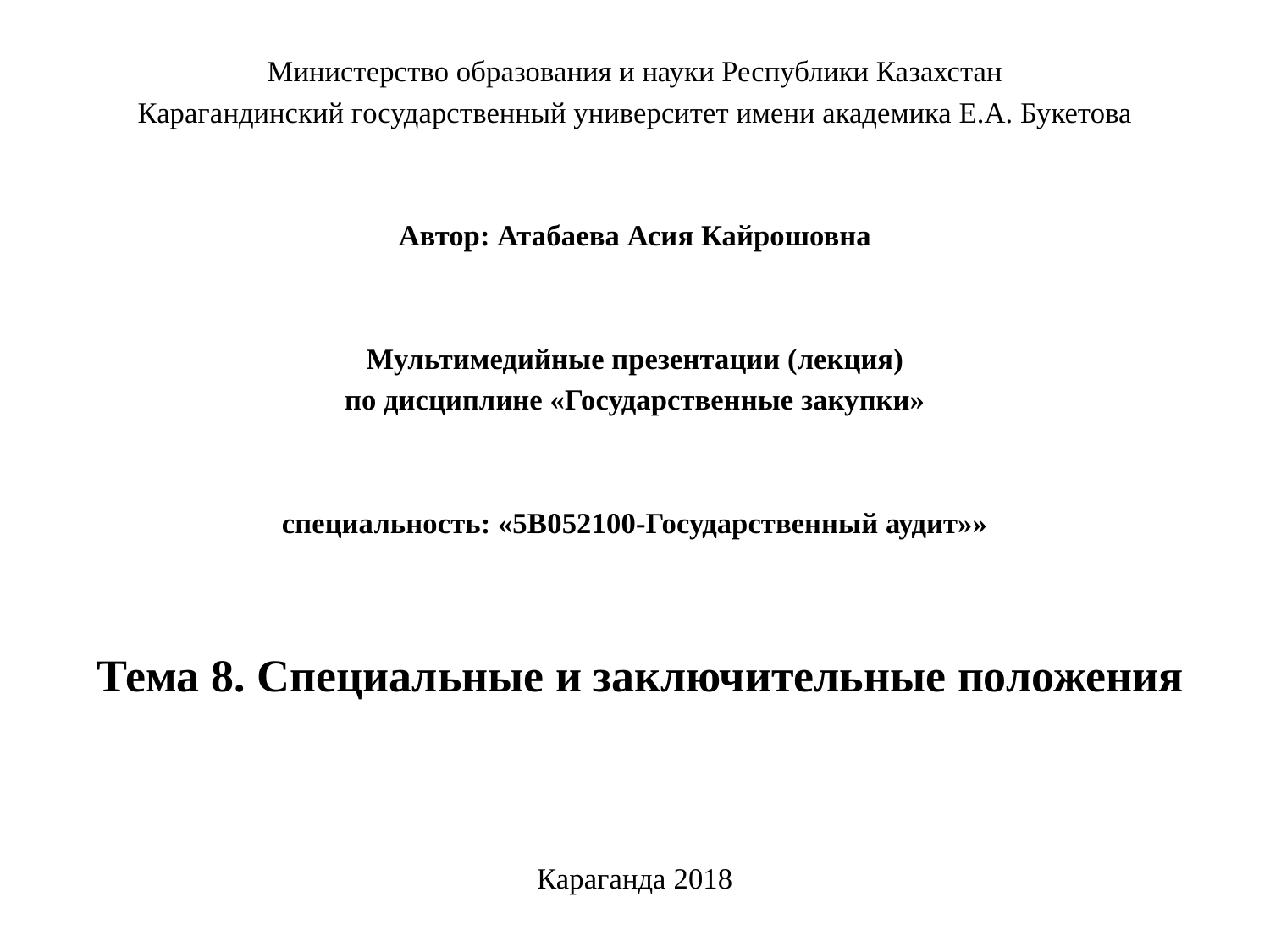

Министерство образования и науки Республики Казахстан
Карагандинский государственный университет имени академика Е.А. Букетова

Автор: Атабаева Асия Кайрошовна

Мультимедийные презентации (лекция)
по дисциплине «Государственные закупки»

специальность: «5B052100-Государственный аудит»»

 Тема 8. Специальные и заключительные положения

Караганда 2018